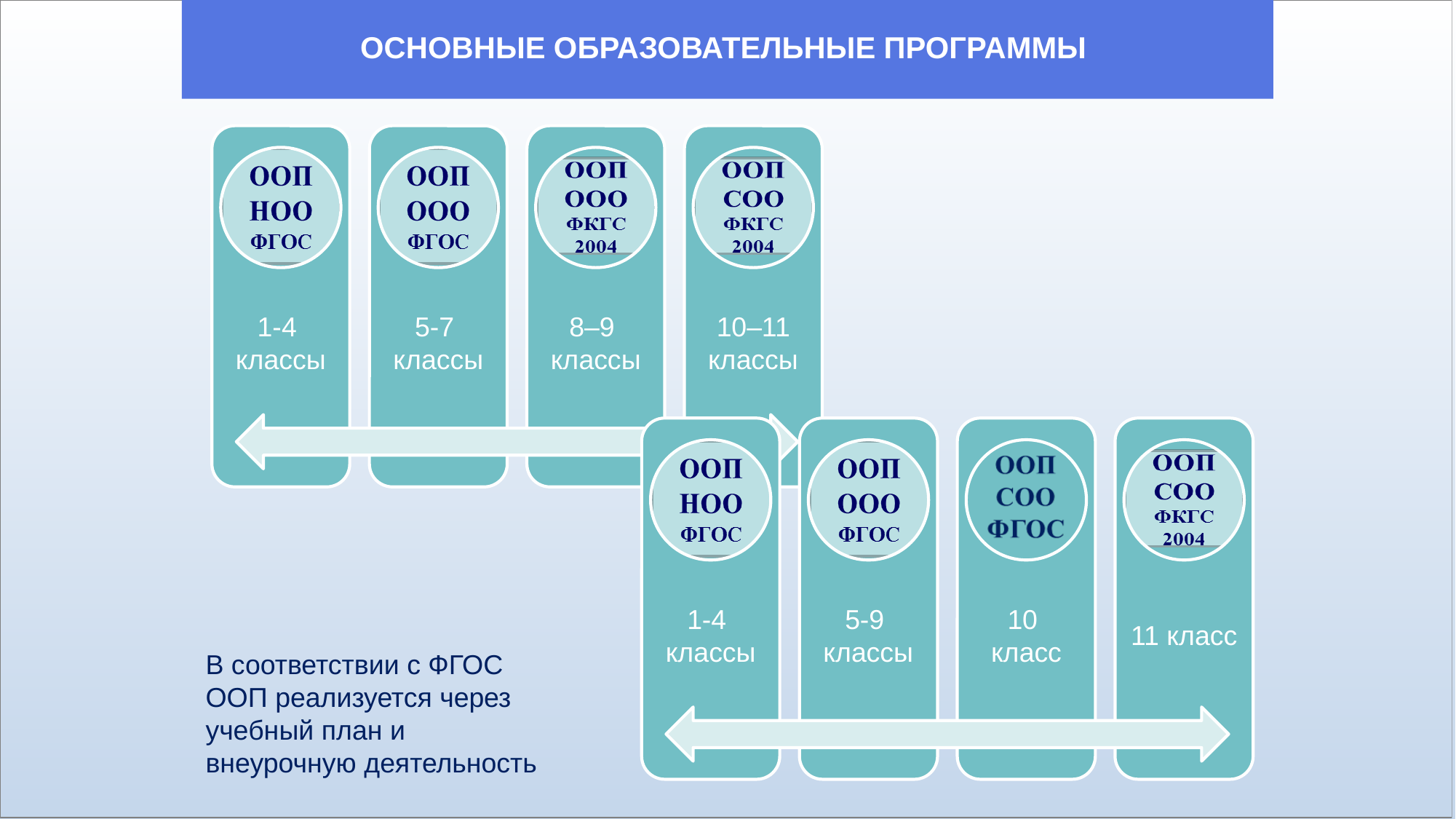

ОСНОВНЫЕ ОБРАЗОВАТЕЛЬНЫЕ ПРОГРАММЫ
1-4
классы
5-7
классы
8–9
классы
10–11 классы
1-4
классы
5-9
классы
10
класс
11 класс
В соответствии с ФГОС
ООП реализуется через учебный план и внеурочную деятельность